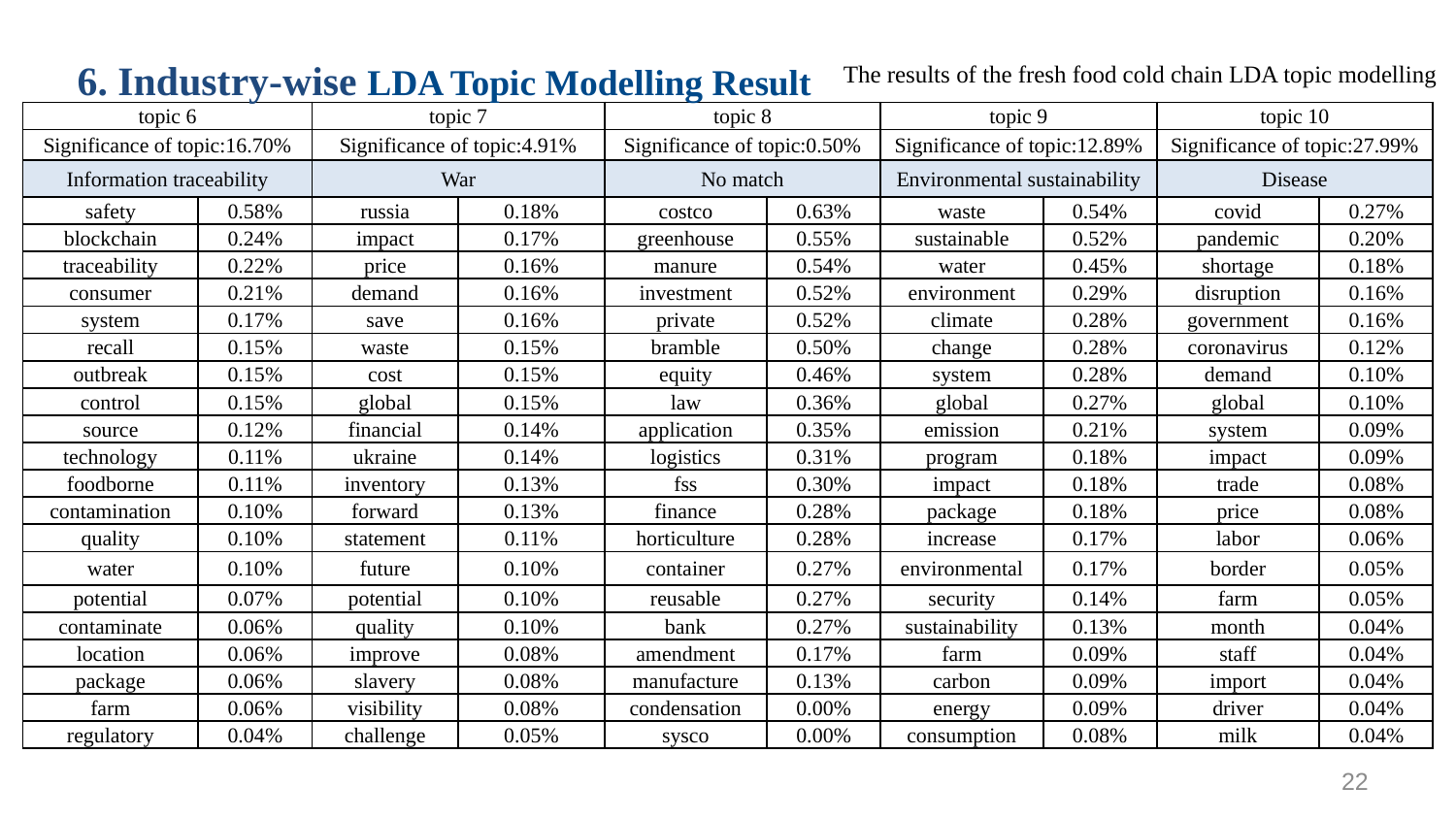

6. Industry-wise LDA Topic Modelling Result
The results of the fresh food cold chain LDA topic modelling
| topic 6 |  | topic 7 |  | topic 8 |  | topic 9 |  | topic 10 |  |
| --- | --- | --- | --- | --- | --- | --- | --- | --- | --- |
| Significance of topic:16.70% |  | Significance of topic:4.91% |  | Significance of topic:0.50% |  | Significance of topic:12.89% |  | Significance of topic:27.99% |  |
| Information traceability |  | War |  | No match |  | Environmental sustainability |  | Disease |  |
| safety | 0.58% | russia | 0.18% | costco | 0.63% | waste | 0.54% | covid | 0.27% |
| blockchain | 0.24% | impact | 0.17% | greenhouse | 0.55% | sustainable | 0.52% | pandemic | 0.20% |
| traceability | 0.22% | price | 0.16% | manure | 0.54% | water | 0.45% | shortage | 0.18% |
| consumer | 0.21% | demand | 0.16% | investment | 0.52% | environment | 0.29% | disruption | 0.16% |
| system | 0.17% | save | 0.16% | private | 0.52% | climate | 0.28% | government | 0.16% |
| recall | 0.15% | waste | 0.15% | bramble | 0.50% | change | 0.28% | coronavirus | 0.12% |
| outbreak | 0.15% | cost | 0.15% | equity | 0.46% | system | 0.28% | demand | 0.10% |
| control | 0.15% | global | 0.15% | law | 0.36% | global | 0.27% | global | 0.10% |
| source | 0.12% | financial | 0.14% | application | 0.35% | emission | 0.21% | system | 0.09% |
| technology | 0.11% | ukraine | 0.14% | logistics | 0.31% | program | 0.18% | impact | 0.09% |
| foodborne | 0.11% | inventory | 0.13% | fss | 0.30% | impact | 0.18% | trade | 0.08% |
| contamination | 0.10% | forward | 0.13% | finance | 0.28% | package | 0.18% | price | 0.08% |
| quality | 0.10% | statement | 0.11% | horticulture | 0.28% | increase | 0.17% | labor | 0.06% |
| water | 0.10% | future | 0.10% | container | 0.27% | environmental | 0.17% | border | 0.05% |
| potential | 0.07% | potential | 0.10% | reusable | 0.27% | security | 0.14% | farm | 0.05% |
| contaminate | 0.06% | quality | 0.10% | bank | 0.27% | sustainability | 0.13% | month | 0.04% |
| location | 0.06% | improve | 0.08% | amendment | 0.17% | farm | 0.09% | staff | 0.04% |
| package | 0.06% | slavery | 0.08% | manufacture | 0.13% | carbon | 0.09% | import | 0.04% |
| farm | 0.06% | visibility | 0.08% | condensation | 0.00% | energy | 0.09% | driver | 0.04% |
| regulatory | 0.04% | challenge | 0.05% | sysco | 0.00% | consumption | 0.08% | milk | 0.04% |
22